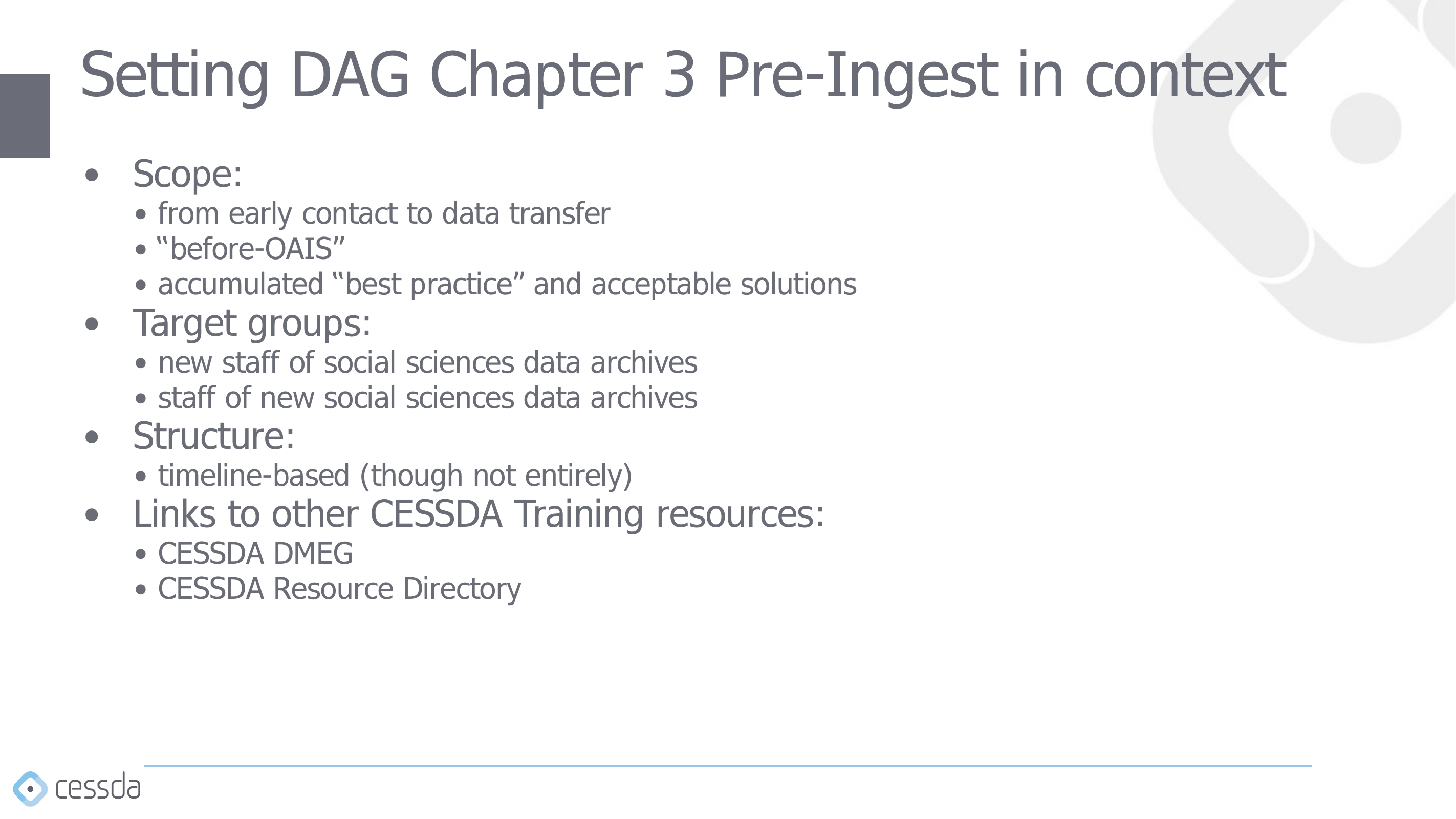

# Setting DAG Chapter 3 Pre-Ingest in context
Scope:
from early contact to data transfer
“before-OAIS”
accumulated “best practice” and acceptable solutions
Target groups:
new staff of social sciences data archives
staff of new social sciences data archives
Structure:
timeline-based (though not entirely)
Links to other CESSDA Training resources:
CESSDA DMEG
CESSDA Resource Directory